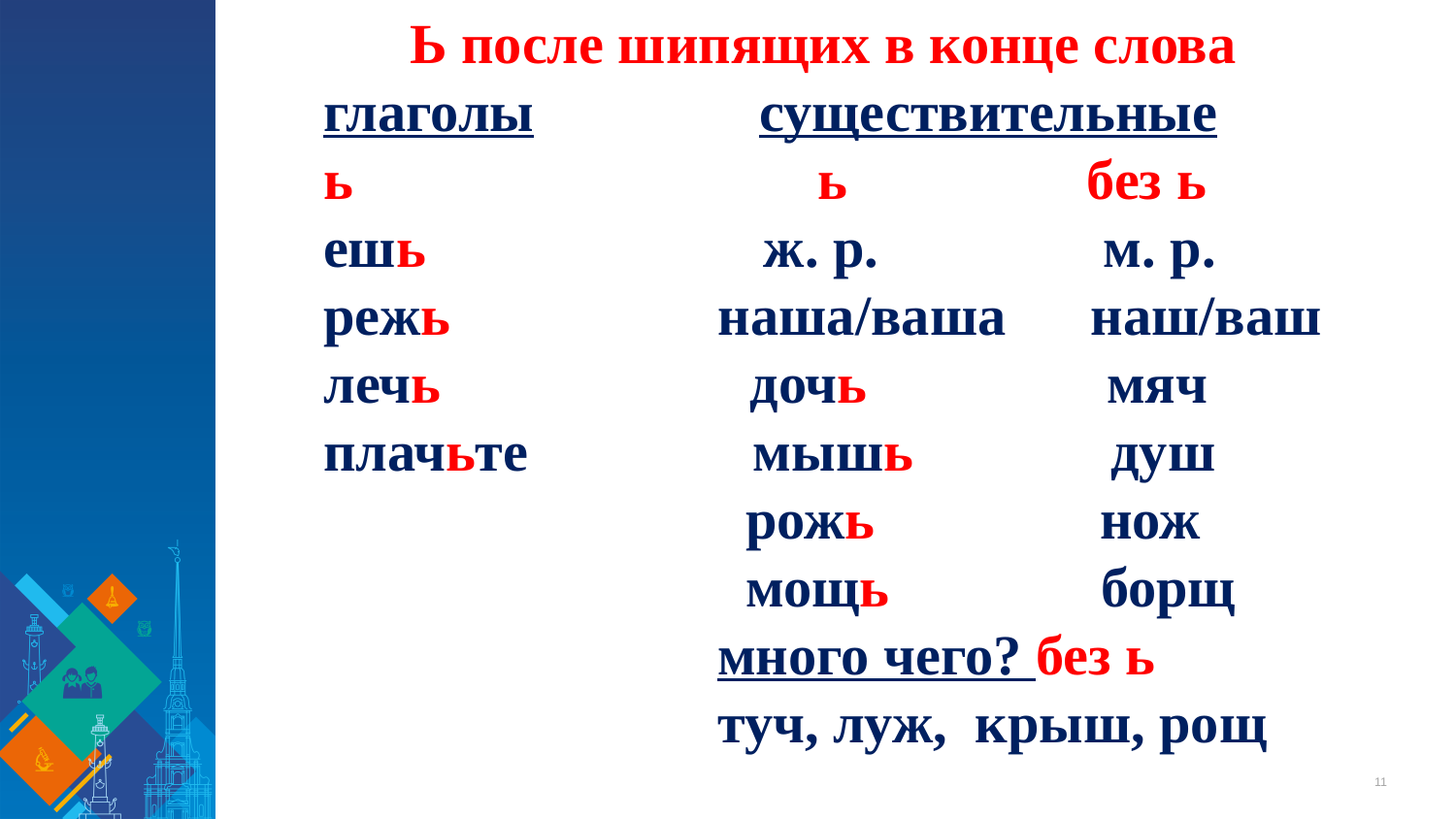

Ь после шипящих в конце слова
глаголы                существительные
ь                                 ь                 без ь
ешь                        ж. р.                м. р.
режь                   наша/ваша      наш/ваш
лечь                      дочь                 мяч
плачьте                мышь              душ
                              рожь                нож
                              мощь               борщ
                            много чего? без ь
                            туч, луж,  крыш, рощ
11